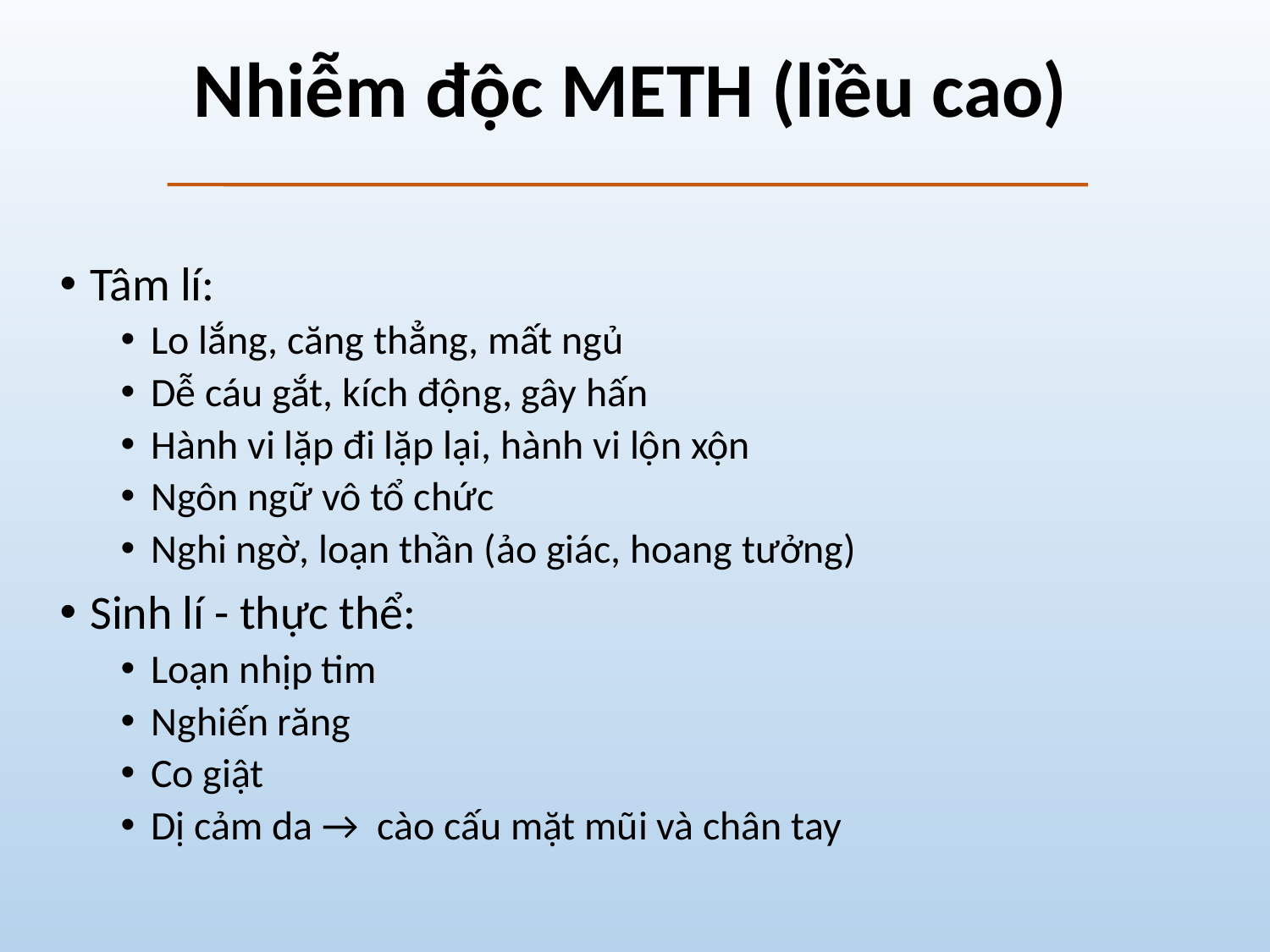

# Nhiễm độc METH (liều cao)
Tâm lí:
Lo lắng, căng thẳng, mất ngủ
Dễ cáu gắt, kích động, gây hấn
Hành vi lặp đi lặp lại, hành vi lộn xộn
Ngôn ngữ vô tổ chức
Nghi ngờ, loạn thần (ảo giác, hoang tưởng)
Sinh lí - thực thể:
Loạn nhịp tim
Nghiến răng
Co giật
Dị cảm da →  cào cấu mặt mũi và chân tay